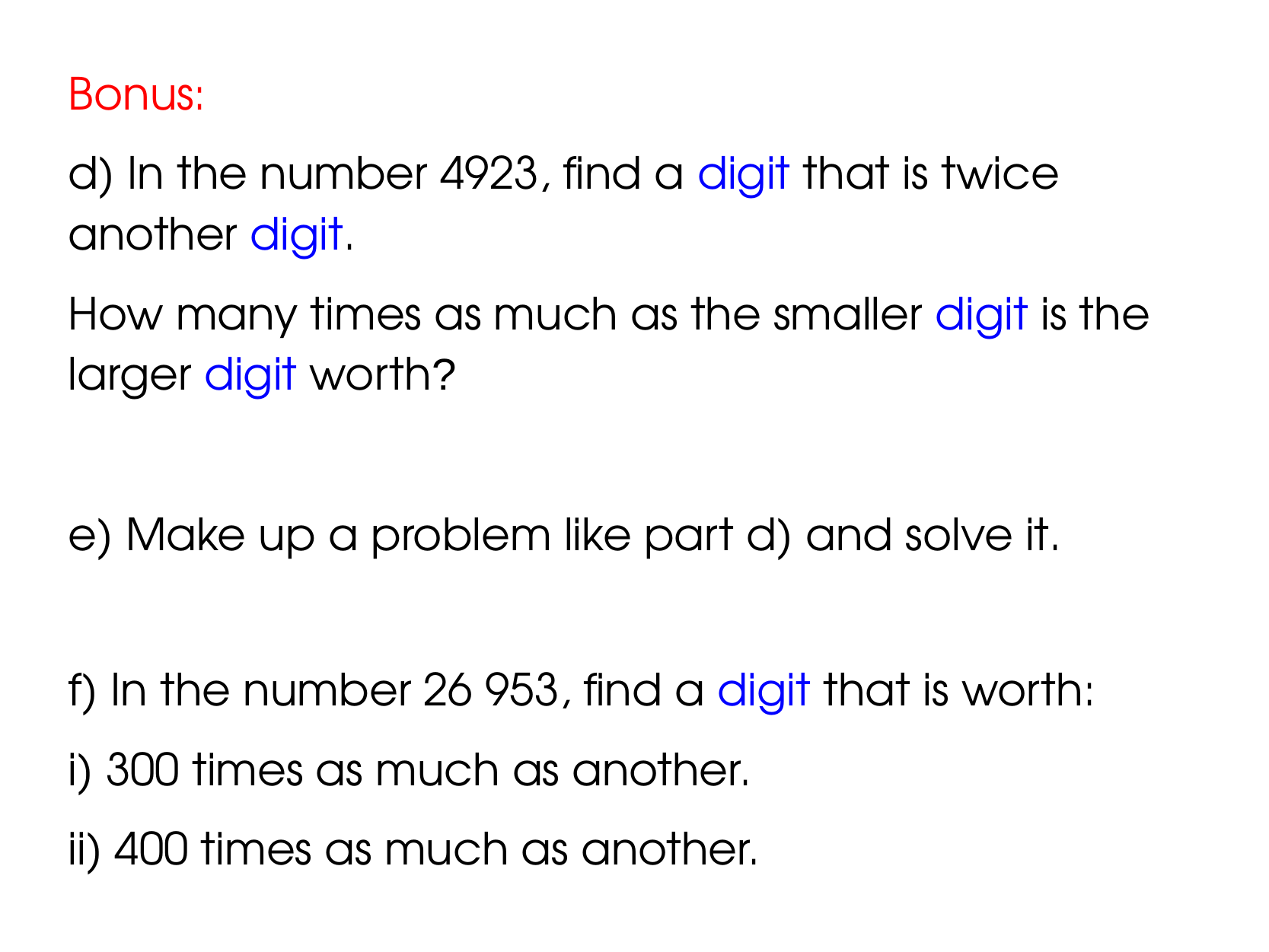

Bonus:
d) In the number 4923, find a digit that is twice another digit.
How many times as much as the smaller digit is the larger digit worth?
e) Make up a problem like part d) and solve it.
f) In the number 26 953, find a digit that is worth:
i) 300 times as much as another.
ii) 400 times as much as another.